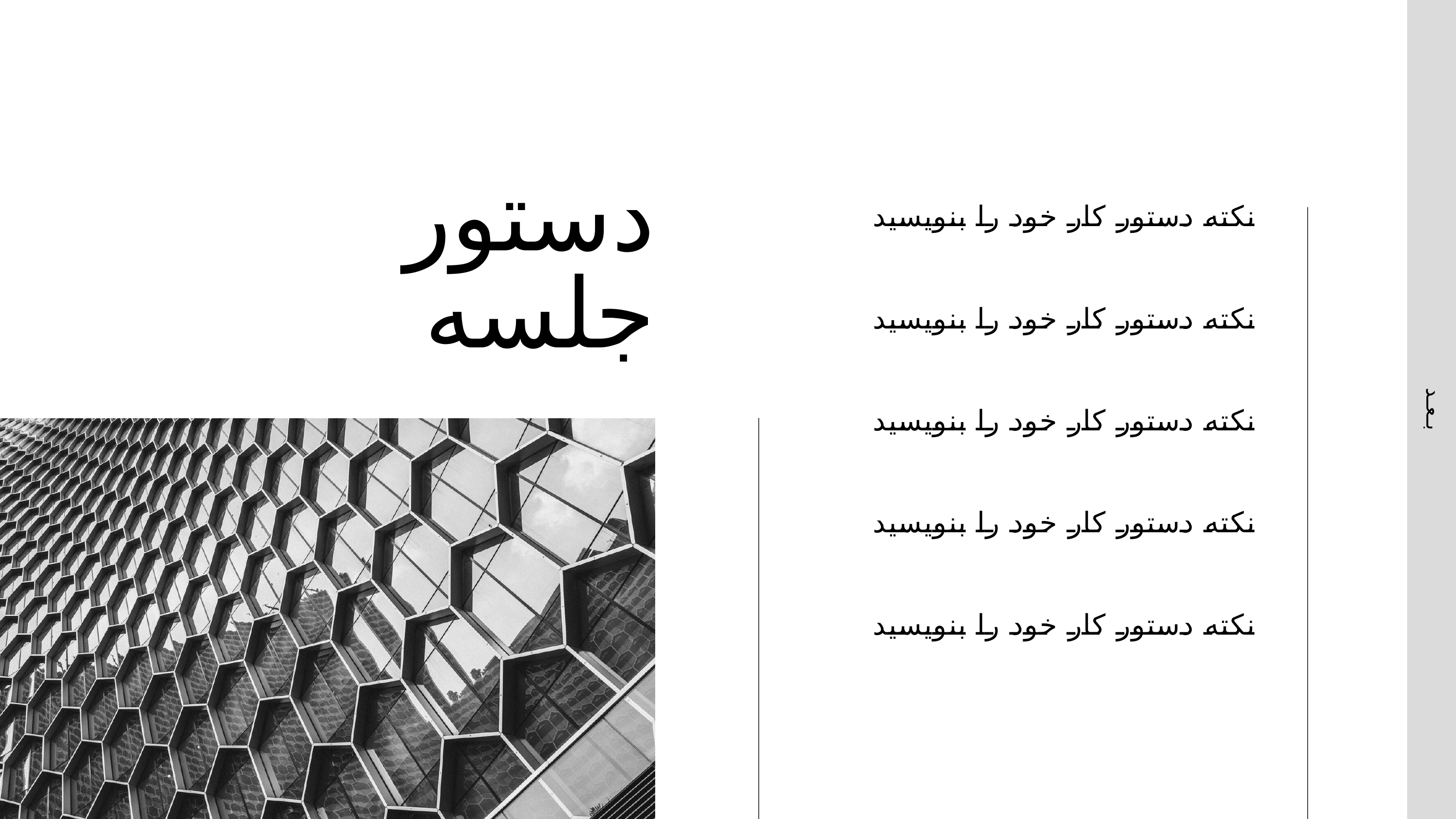

دستور جلسه
نکته دستور کار خود را بنویسید
نکته دستور کار خود را بنویسید
نکته دستور کار خود را بنویسید
نکته دستور کار خود را بنویسید
نکته دستور کار خود را بنویسید
بعد